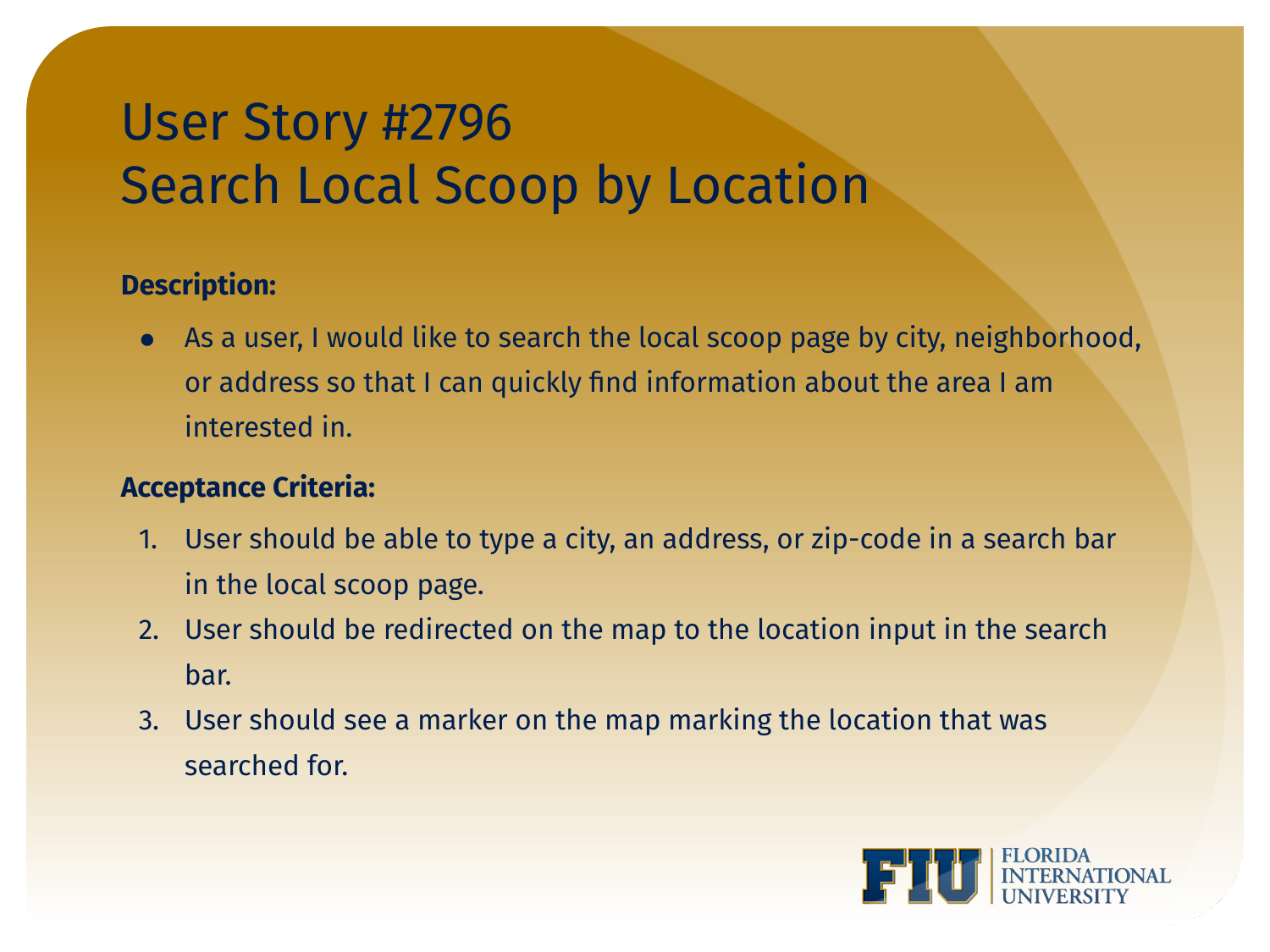

# User Story #2796
Search Local Scoop by Location
Description:
As a user, I would like to search the local scoop page by city, neighborhood, or address so that I can quickly find information about the area I am interested in.
Acceptance Criteria:
User should be able to type a city, an address, or zip-code in a search bar in the local scoop page.
User should be redirected on the map to the location input in the search bar.
User should see a marker on the map marking the location that was searched for.